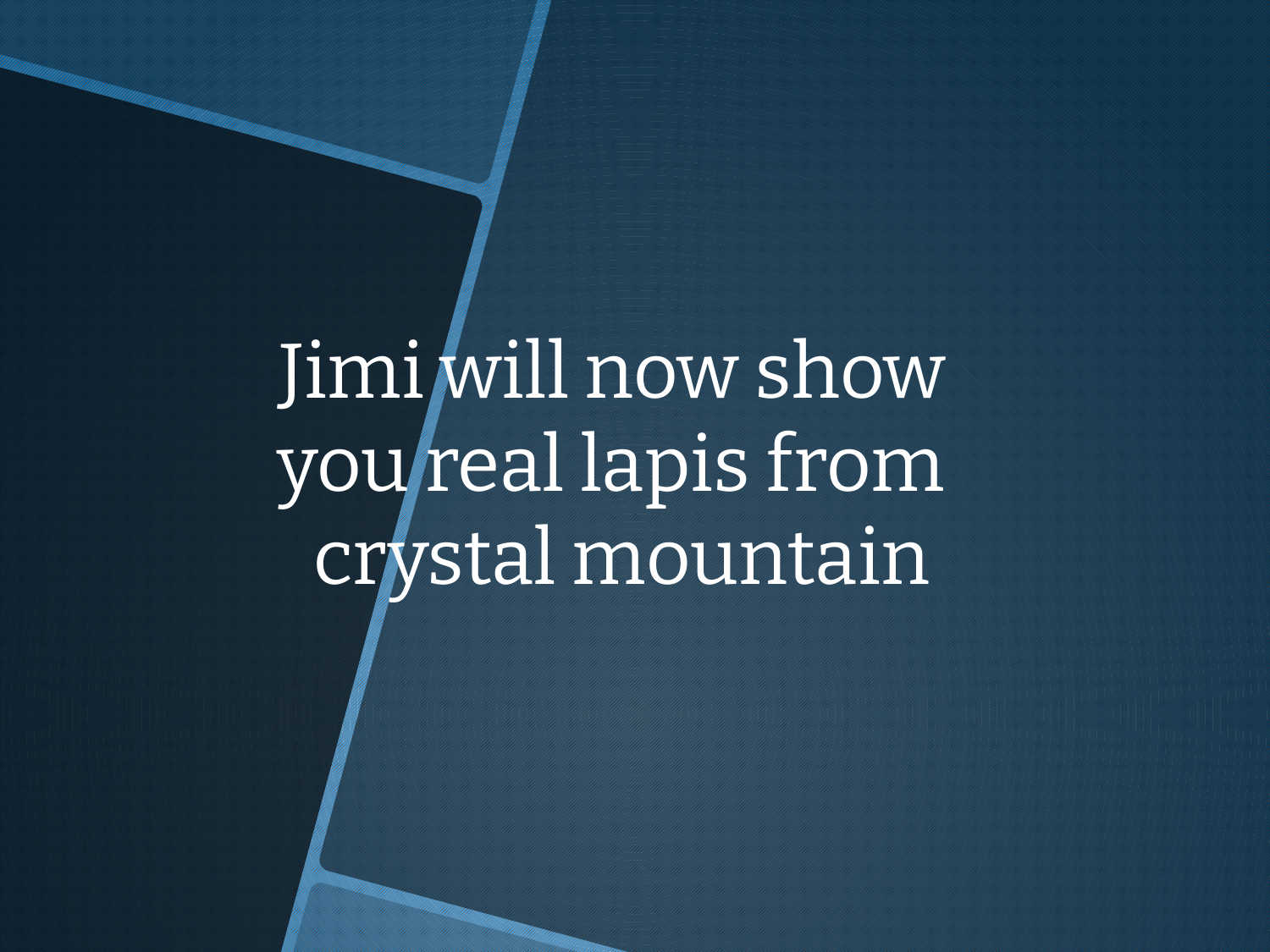

# Jimi will now show you real lapis from crystal mountain